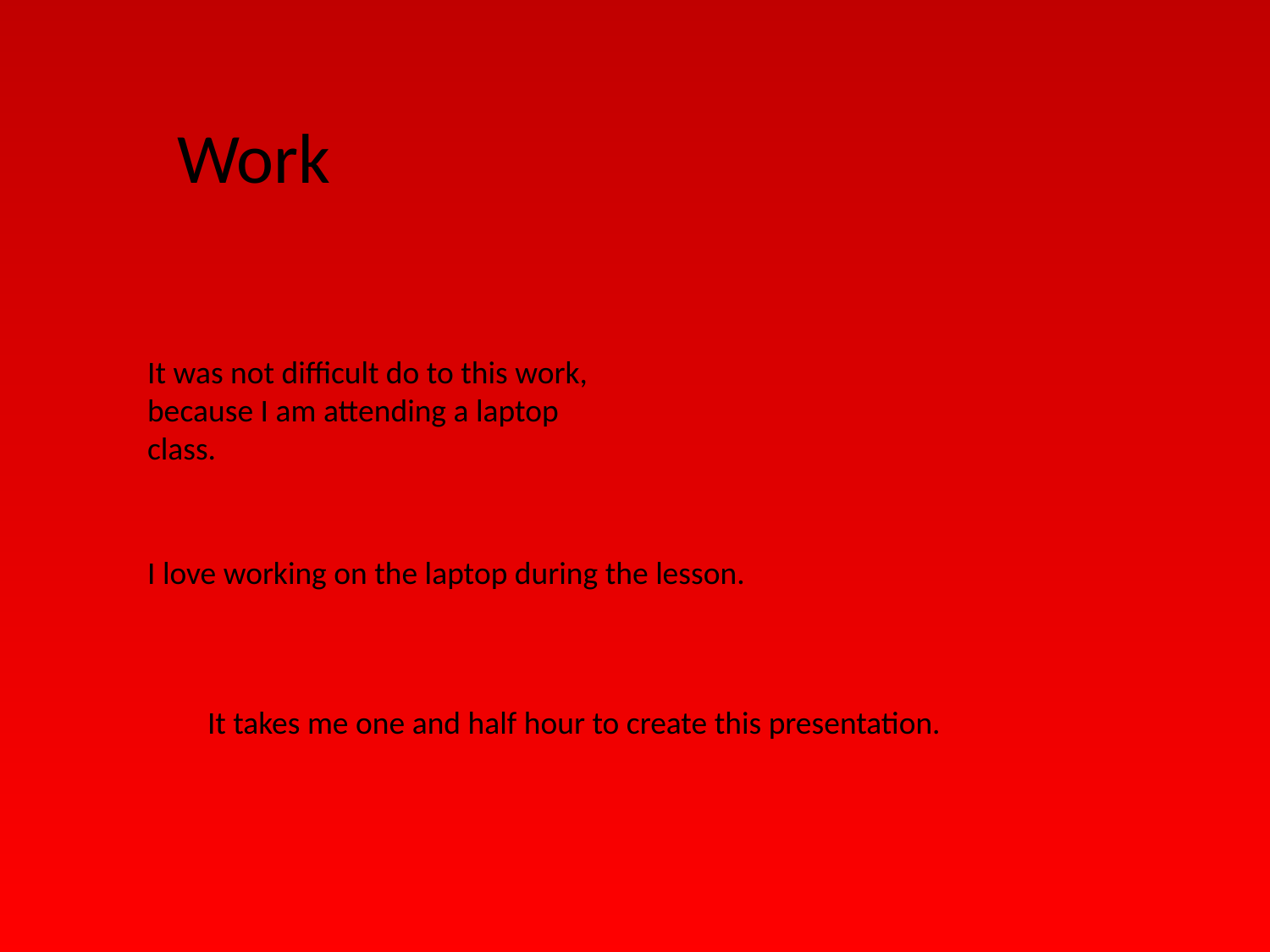

Work
It was not difficult do to this work, because I am attending a laptop class.
I love working on the laptop during the lesson.
It takes me one and half hour to create this presentation.